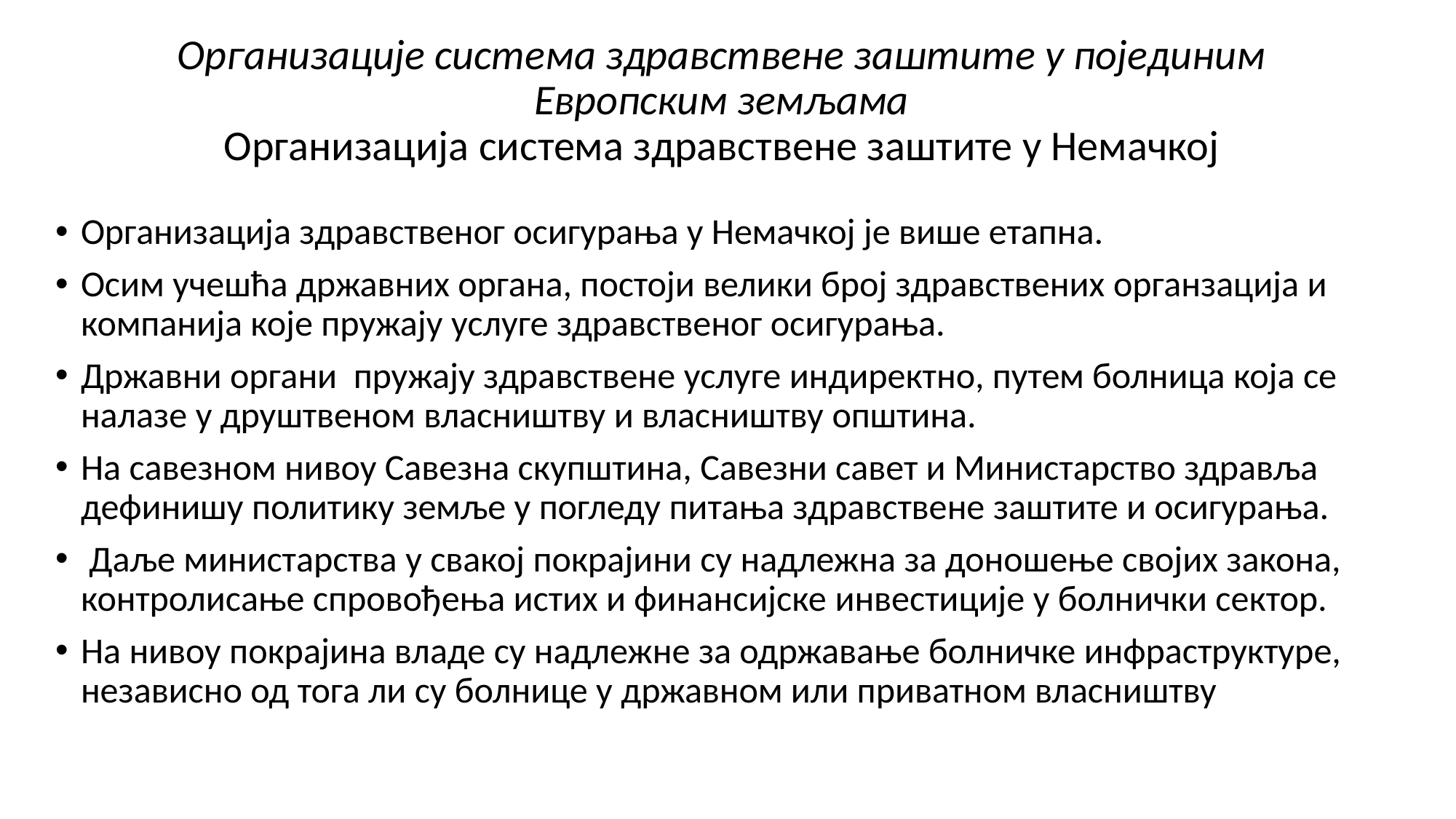

# Организације система здравствене заштите у појединим Европским земљама Организација система здравствене заштите у Немачкој
Организација здравственог осигурања у Немачкој је више етапна.
Осим учешћа државних органа, постоји велики број здравствених органзација и компанија које пружају услуге здравственог осигурања.
Државни органи  пружају здравствене услуге индиректно, путем болница која се налазе у друштвеном власништву и власништву општина.
На савезном нивоу Савезна скупштина, Савезни савет и Министарство здравља дефинишу политику земље у погледу питања здравствене заштите и осигурања.
 Даље министарства у свакој покрајини су надлежна за доношење својих закона, контролисање спровођења истих и финансијске инвестиције у болнички сектор.
На нивоу покрајина владе су надлежне за одржавање болничке инфраструктуре, независно од тога ли су болнице у државном или приватном власништву